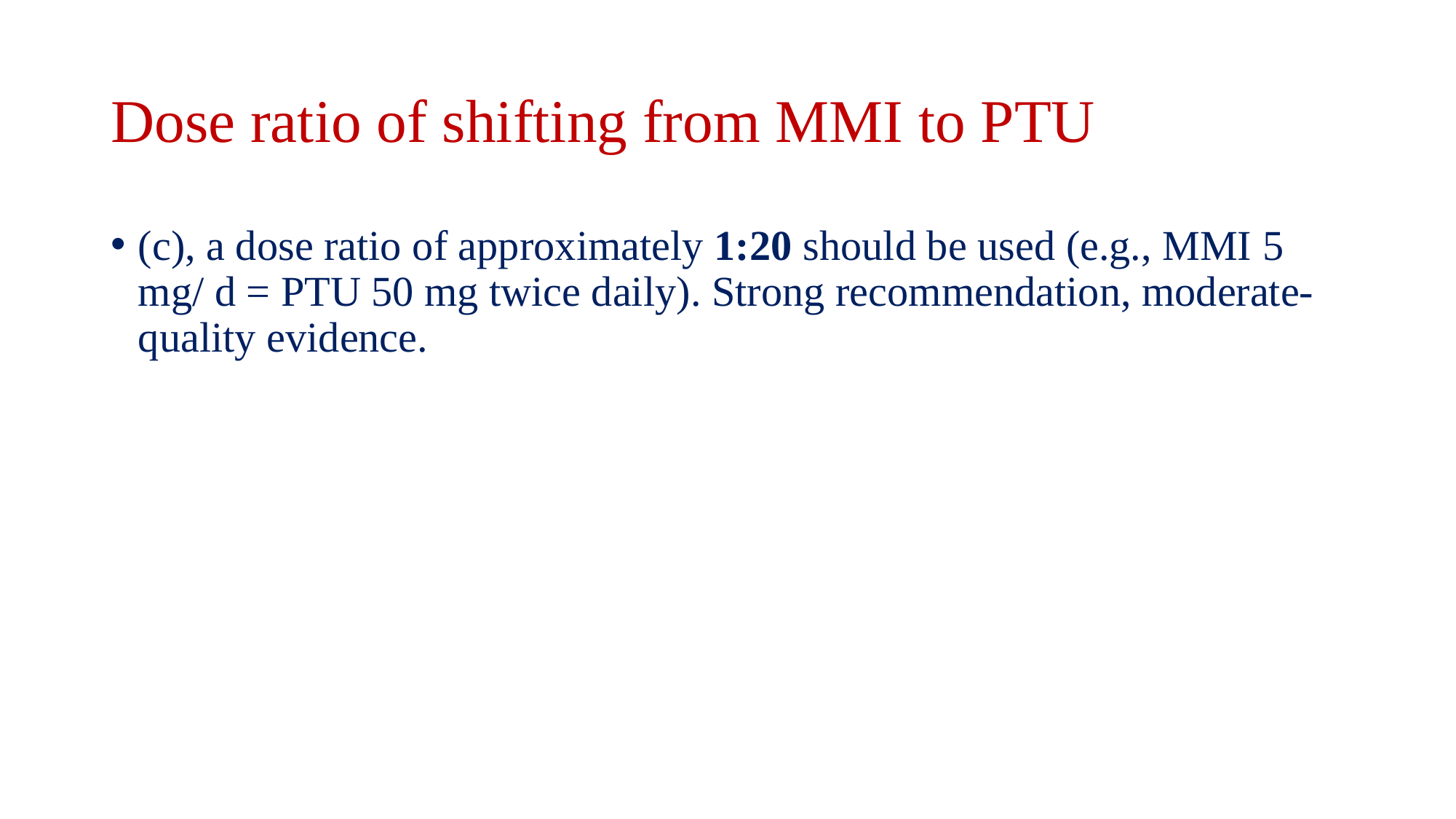

# Dose ratio of shifting from MMI to PTU
(c), a dose ratio of approximately 1:20 should be used (e.g., MMI 5 mg/ d = PTU 50 mg twice daily). Strong recommendation, moderate-quality evidence.